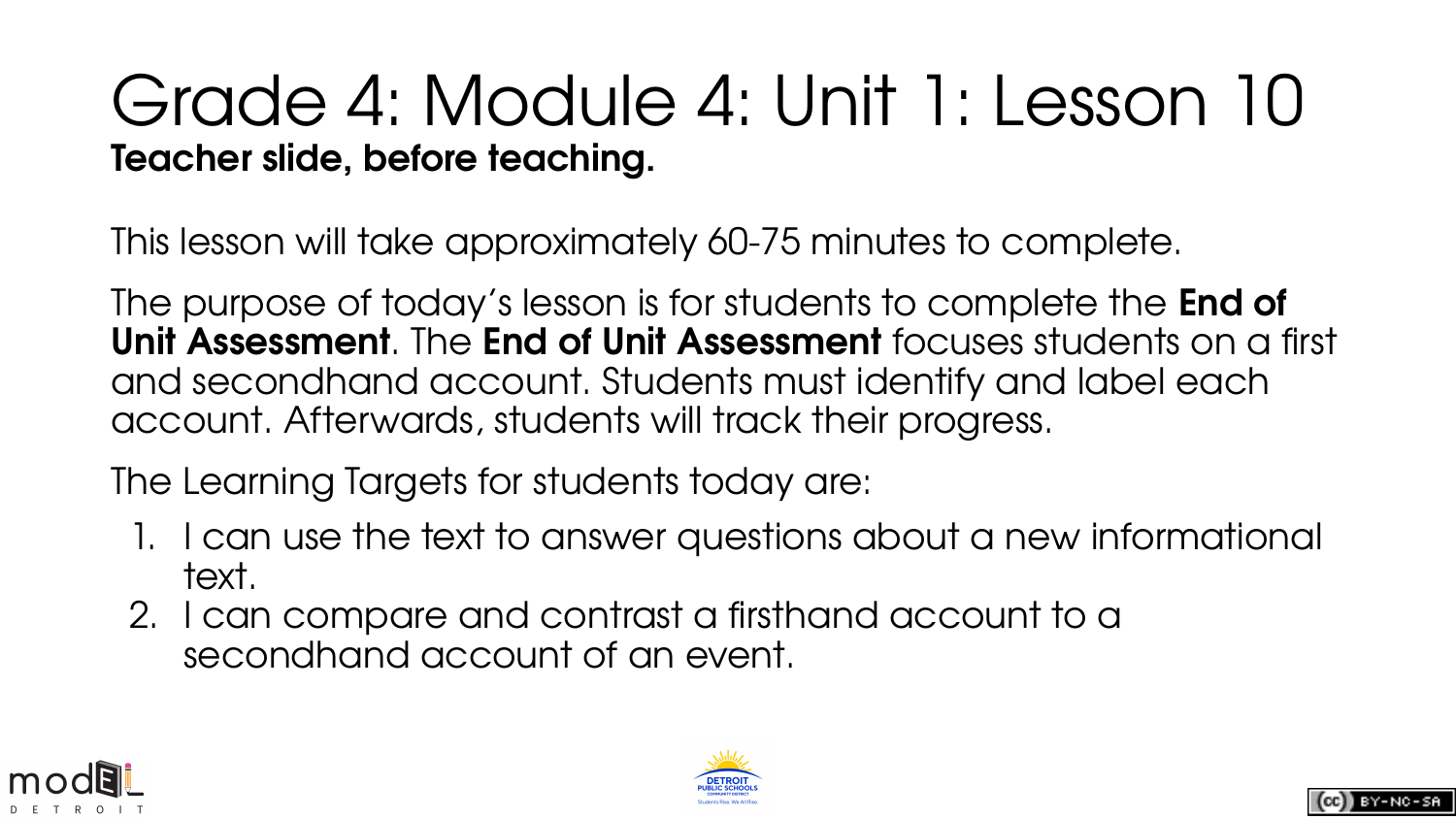

# Grade 4: Module 4: Unit 1: Lesson 10
Teacher slide, before teaching.
This lesson will take approximately 60-75 minutes to complete.

The purpose of today’s lesson is for students to complete the End of Unit Assessment. The End of Unit Assessment focuses students on a first and secondhand account. Students must identify and label each account. Afterwards, students will track their progress.

The Learning Targets for students today are:
I can use the text to answer questions about a new informational text.
I can compare and contrast a firsthand account to a secondhand account of an event.